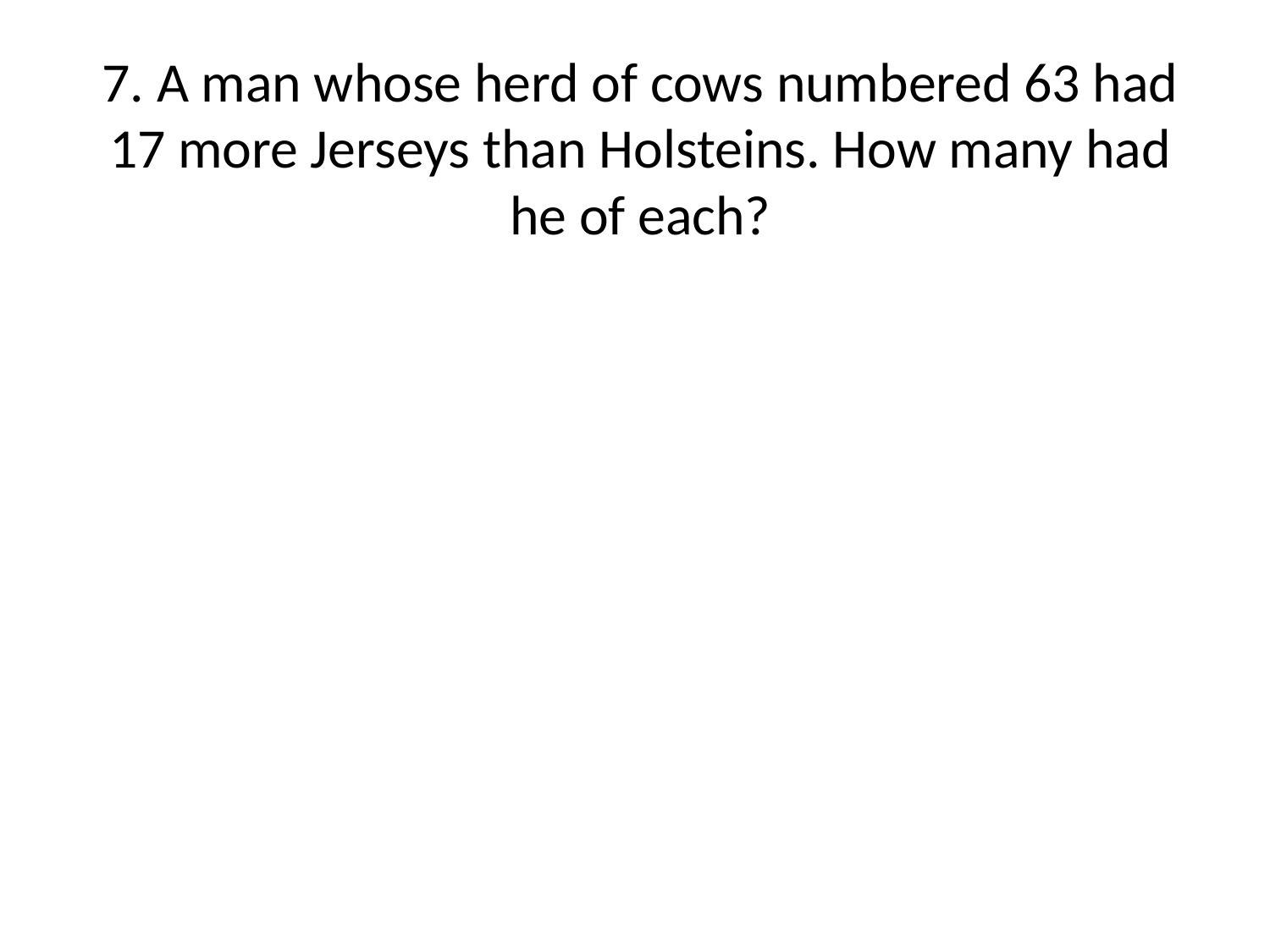

# 7. A man whose herd of cows numbered 63 had 17 more Jerseys than Holsteins. How many had he of each?